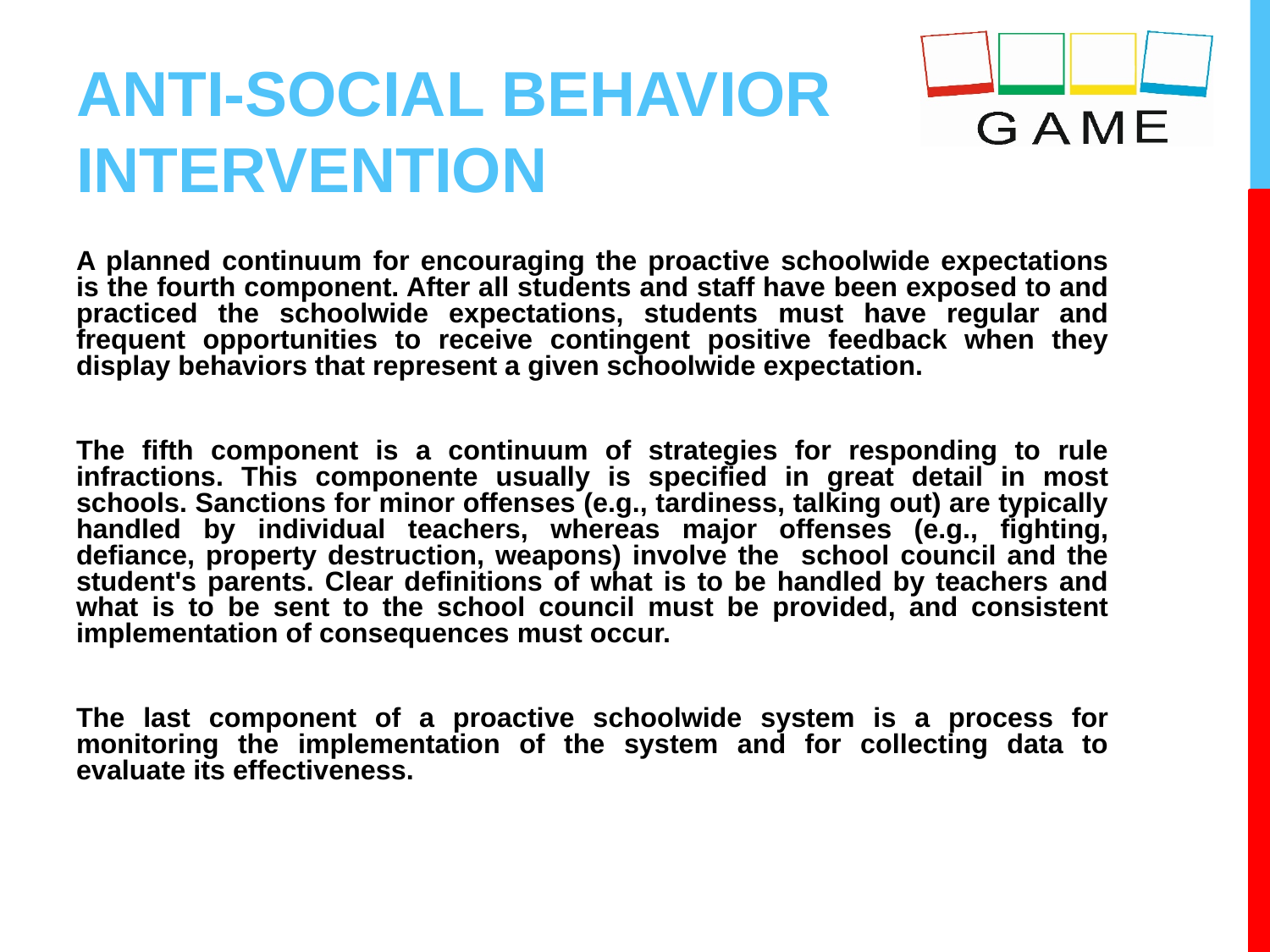

# ANTI-SOCIAL BEHAVIOR INTERVENTION
A planned continuum for encouraging the proactive schoolwide expectations is the fourth component. After all students and staff have been exposed to and practiced the schoolwide expectations, students must have regular and frequent opportunities to receive contingent positive feedback when they display behaviors that represent a given schoolwide expectation.

The fifth component is a continuum of strategies for responding to rule infractions. This componente usually is specified in great detail in most schools. Sanctions for minor offenses (e.g., tardiness, talking out) are typically handled by individual teachers, whereas major offenses (e.g., fighting, defiance, property destruction, weapons) involve the  school council and the student's parents. Clear definitions of what is to be handled by teachers and what is to be sent to the school council must be provided, and consistent implementation of consequences must occur.

The last component of a proactive schoolwide system is a process for monitoring the implementation of the system and for collecting data to evaluate its effectiveness.